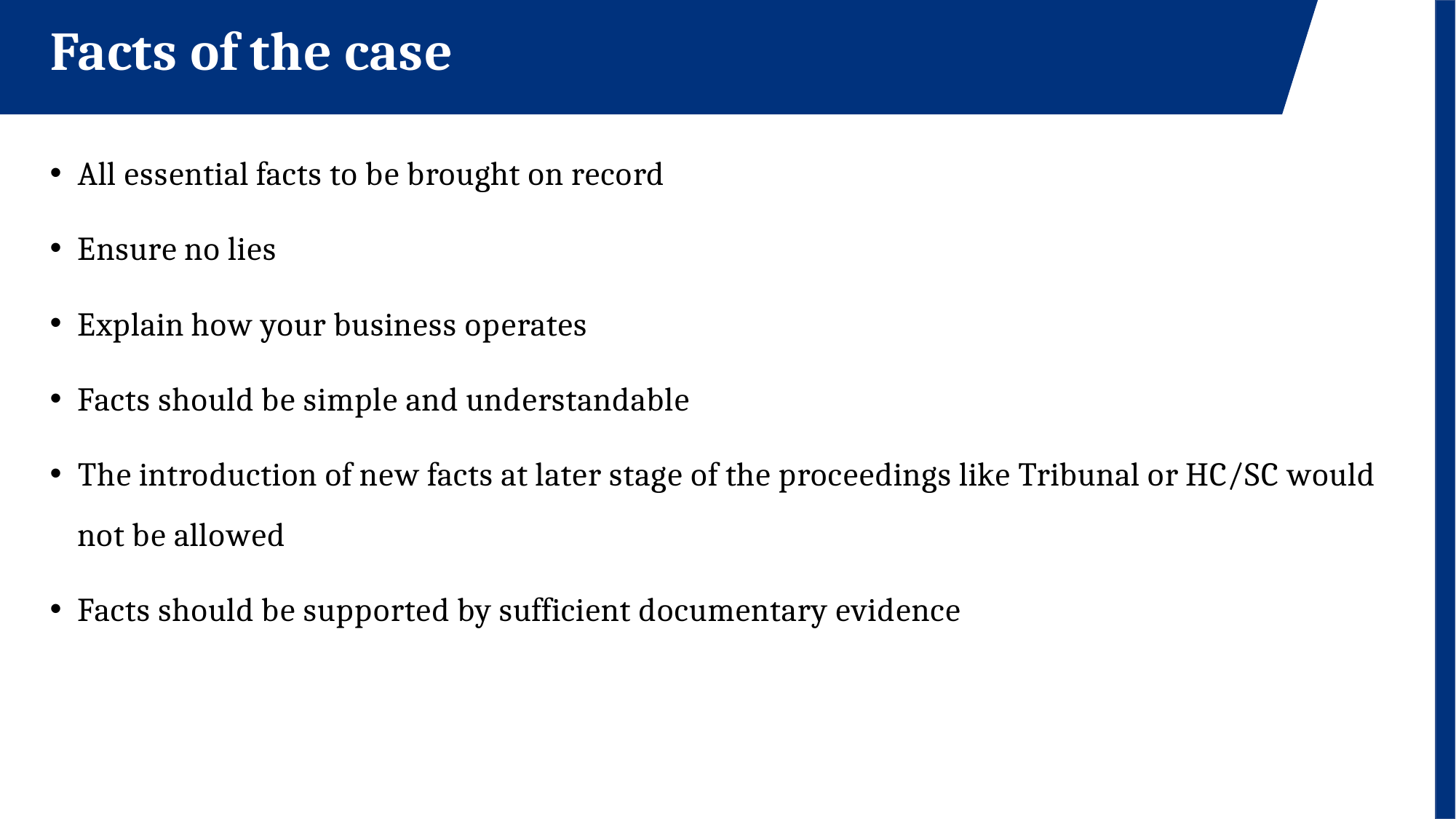

Facts of the case
All essential facts to be brought on record
Ensure no lies
Explain how your business operates
Facts should be simple and understandable
The introduction of new facts at later stage of the proceedings like Tribunal or HC/SC would not be allowed
Facts should be supported by sufficient documentary evidence